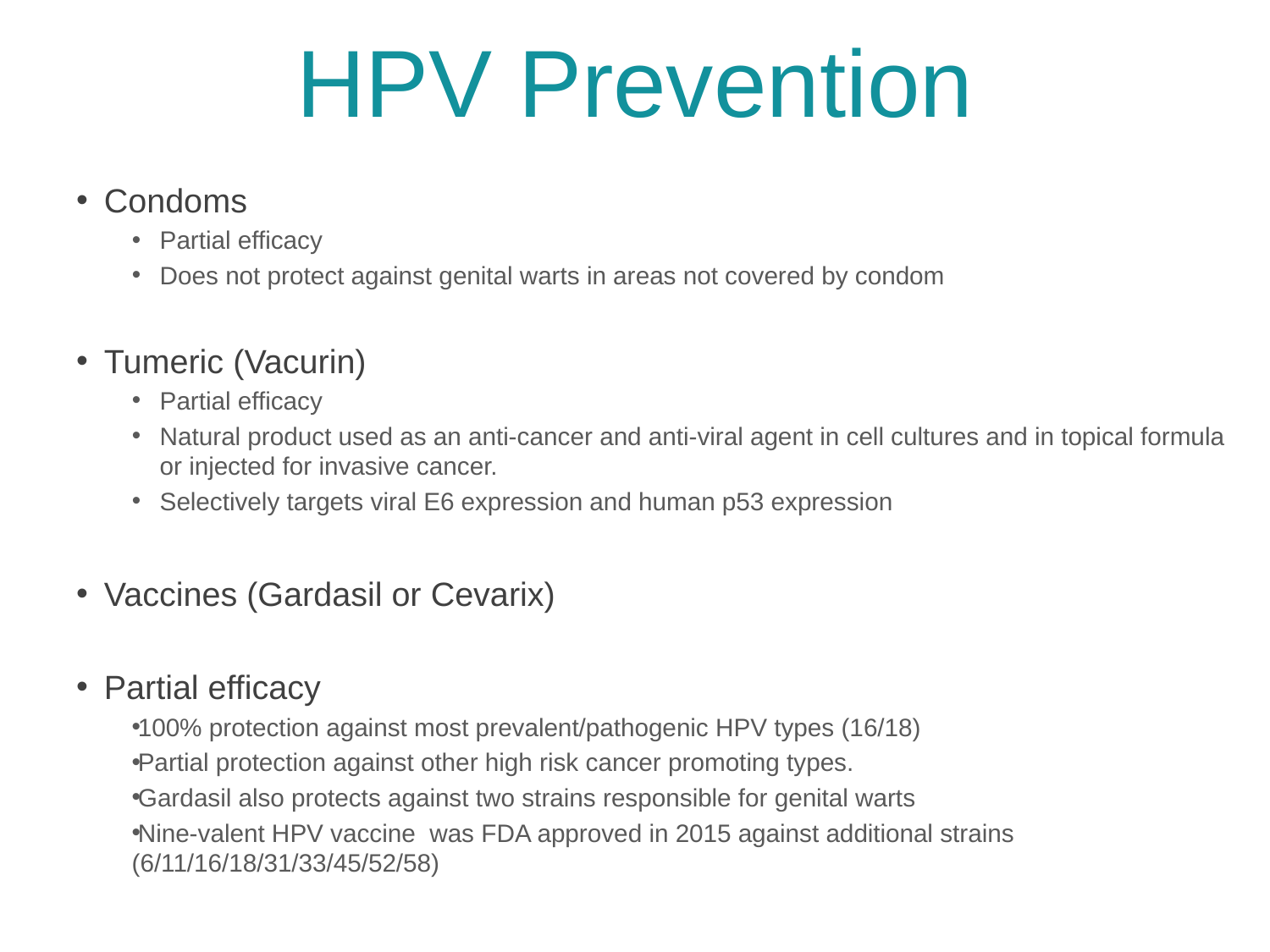

# HPV Prevention
Condoms
Partial efficacy
Does not protect against genital warts in areas not covered by condom

Tumeric (Vacurin)
Partial efficacy
Natural product used as an anti-cancer and anti-viral agent in cell cultures and in topical formula or injected for invasive cancer.
Selectively targets viral E6 expression and human p53 expression

Vaccines (Gardasil or Cevarix)

Partial efficacy
100% protection against most prevalent/pathogenic HPV types (16/18)
Partial protection against other high risk cancer promoting types.
Gardasil also protects against two strains responsible for genital warts
Nine-valent HPV vaccine  was FDA approved in 2015 against additional strains (6/11/16/18/31/33/45/52/58)